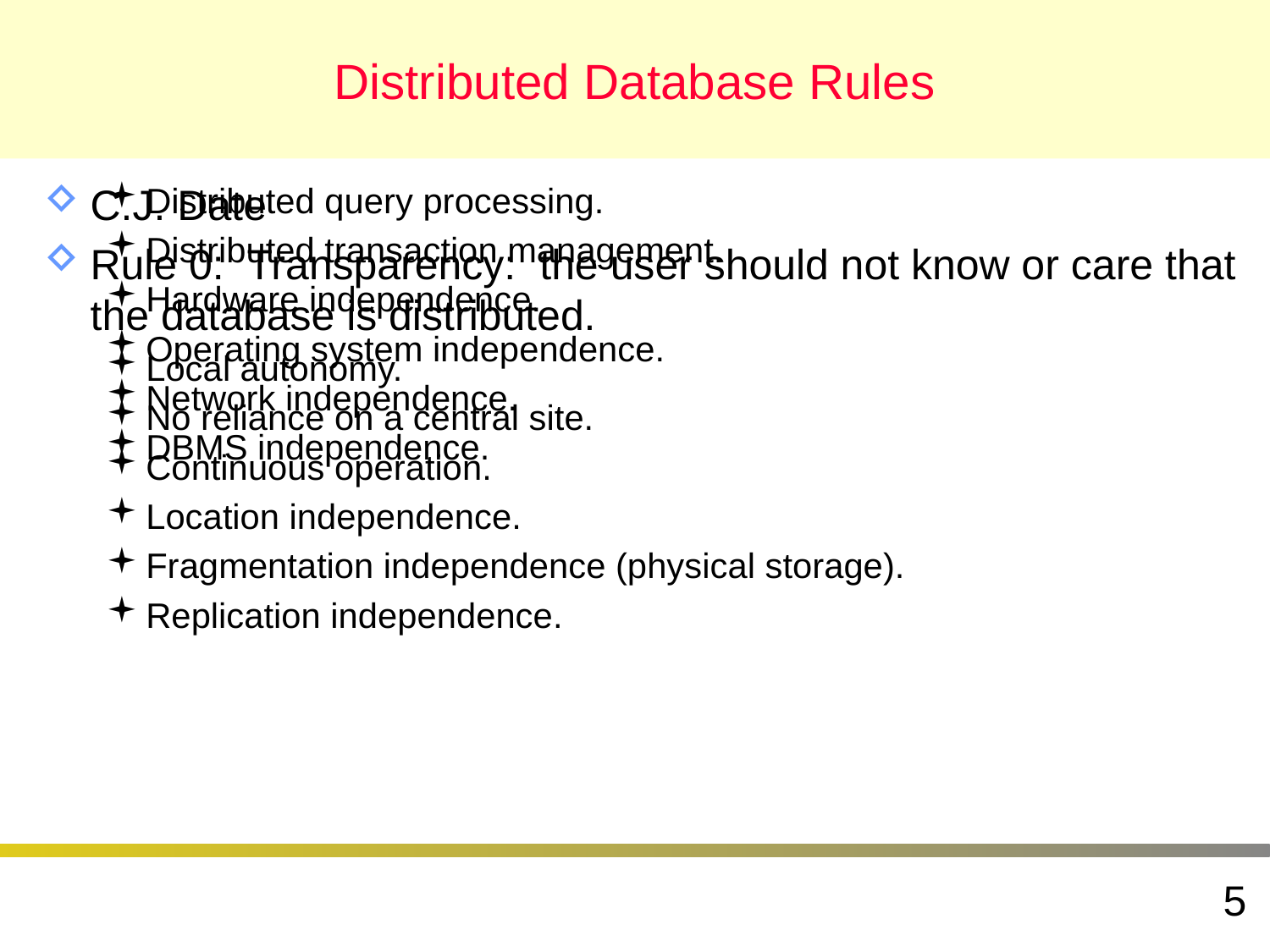

# Distributed Database Rules
C.J. Date
Rule 0:  Transparency:  the user should not know or care that the database is distributed.
Local autonomy.
No reliance on a central site.
Continuous operation.
Location independence.
Fragmentation independence (physical storage).
Replication independence.
Distributed query processing.
Distributed transaction management.
Hardware independence.
Operating system independence.
Network independence.
DBMS independence.
5